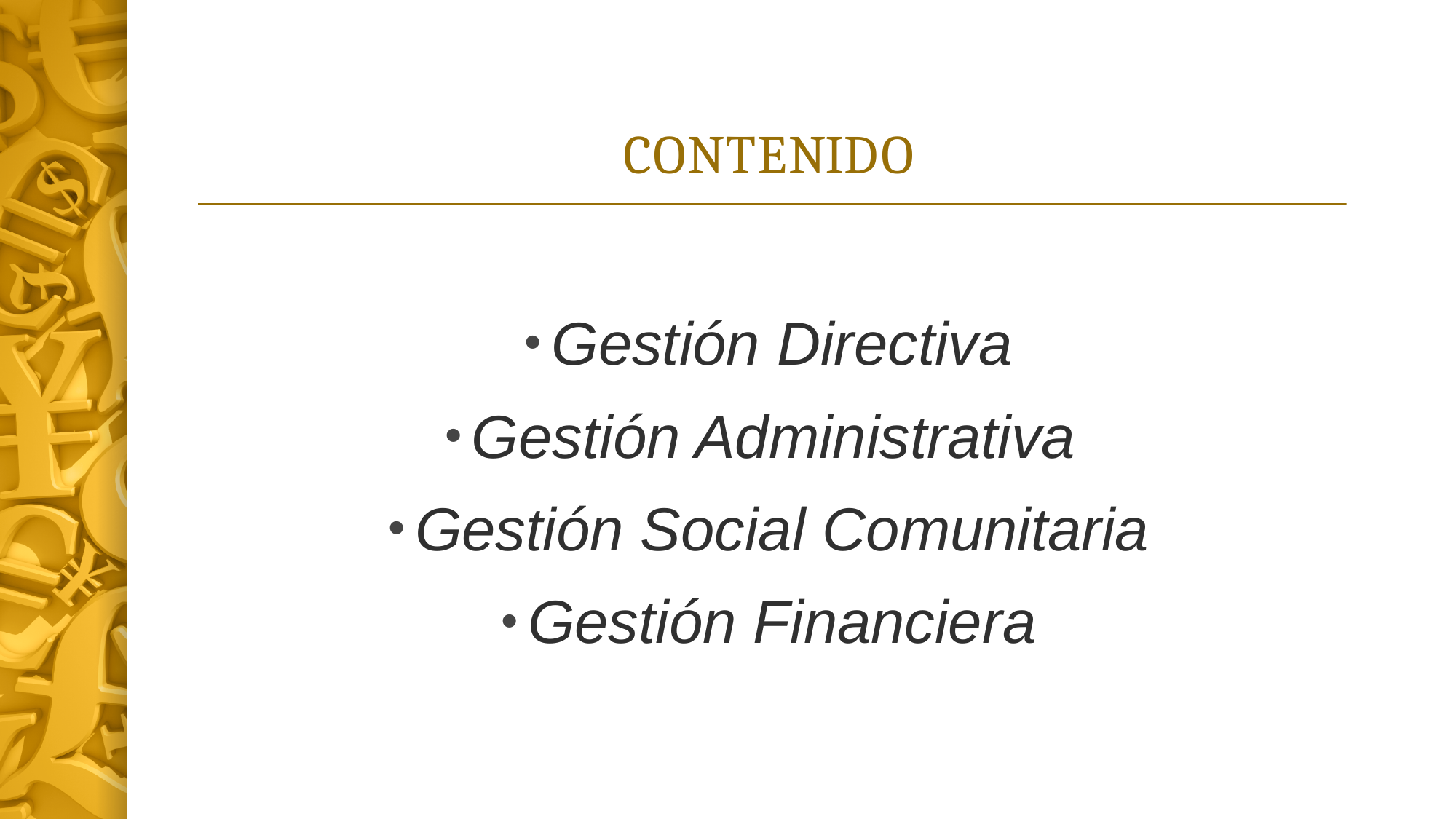

# CONTENIDO

Gestión Directiva
Gestión Administrativa
Gestión Social Comunitaria
Gestión Financiera